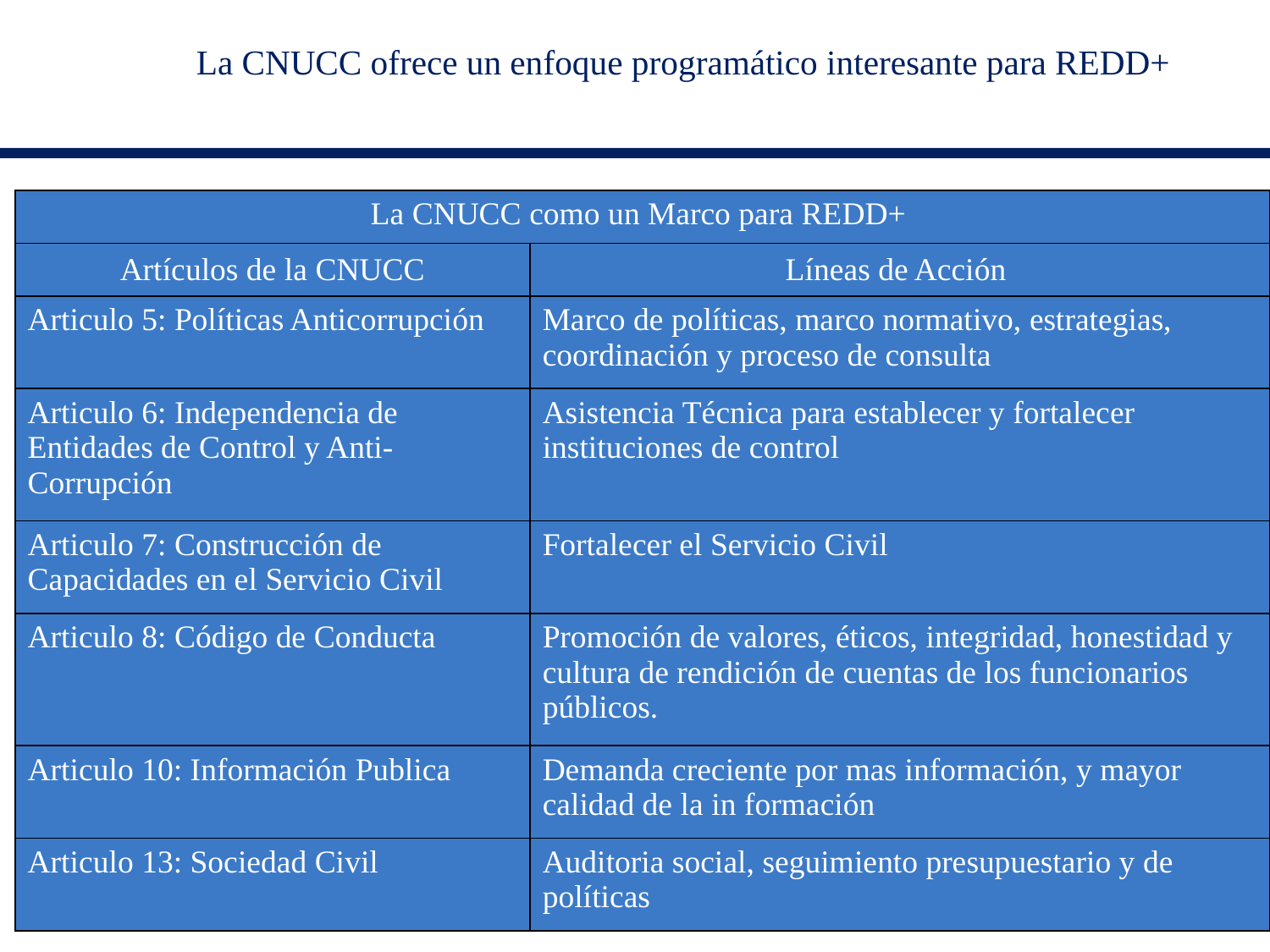

# La CNUCC ofrece un enfoque programático interesante para REDD+

| La CNUCC como un Marco para REDD+ |  |
| --- | --- |
| Artículos de la CNUCC | Líneas de Acción |
| Articulo 5: Políticas Anticorrupción | Marco de políticas, marco normativo, estrategias, coordinación y proceso de consulta |
| Articulo 6: Independencia de Entidades de Control y Anti-Corrupción | Asistencia Técnica para establecer y fortalecer instituciones de control |
| Articulo 7: Construcción de Capacidades en el Servicio Civil | Fortalecer el Servicio Civil |
| Articulo 8: Código de Conducta | Promoción de valores, éticos, integridad, honestidad y cultura de rendición de cuentas de los funcionarios públicos. |
| Articulo 10: Información Publica | Demanda creciente por mas información, y mayor calidad de la in formación |
| Articulo 13: Sociedad Civil | Auditoria social, seguimiento presupuestario y de políticas |